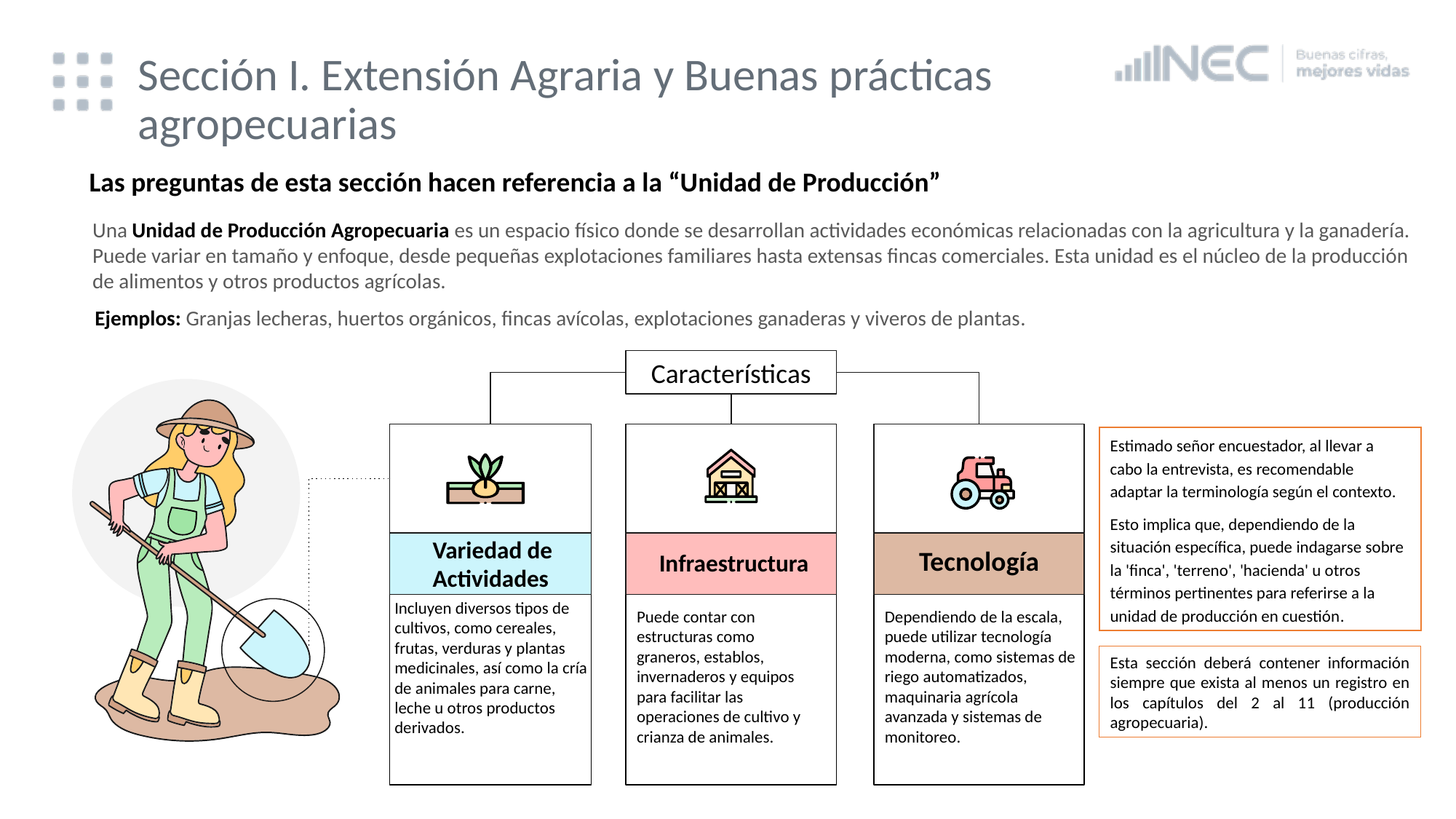

# Sección I. Extensión Agraria y Buenas prácticas agropecuarias
Las preguntas de esta sección hacen referencia a la “Unidad de Producción”
Una Unidad de Producción Agropecuaria es un espacio físico donde se desarrollan actividades económicas relacionadas con la agricultura y la ganadería. Puede variar en tamaño y enfoque, desde pequeñas explotaciones familiares hasta extensas fincas comerciales. Esta unidad es el núcleo de la producción de alimentos y otros productos agrícolas.
Ejemplos: Granjas lecheras, huertos orgánicos, fincas avícolas, explotaciones ganaderas y viveros de plantas.
Características

Estimado señor encuestador, al llevar a cabo la entrevista, es recomendable adaptar la terminología según el contexto.
Esto implica que, dependiendo de la situación específica, puede indagarse sobre la 'finca', 'terreno', 'hacienda' u otros términos pertinentes para referirse a la unidad de producción en cuestión.

Variedad de Actividades

Tecnología
Infraestructura
Incluyen diversos tipos de cultivos, como cereales, frutas, verduras y plantas medicinales, así como la cría de animales para carne, leche u otros productos derivados.

Puede contar con estructuras como graneros, establos, invernaderos y equipos para facilitar las operaciones de cultivo y crianza de animales.
Dependiendo de la escala, puede utilizar tecnología moderna, como sistemas de riego automatizados, maquinaria agrícola avanzada y sistemas de monitoreo.
Esta sección deberá contener información siempre que exista al menos un registro en los capítulos del 2 al 11 (producción agropecuaria).